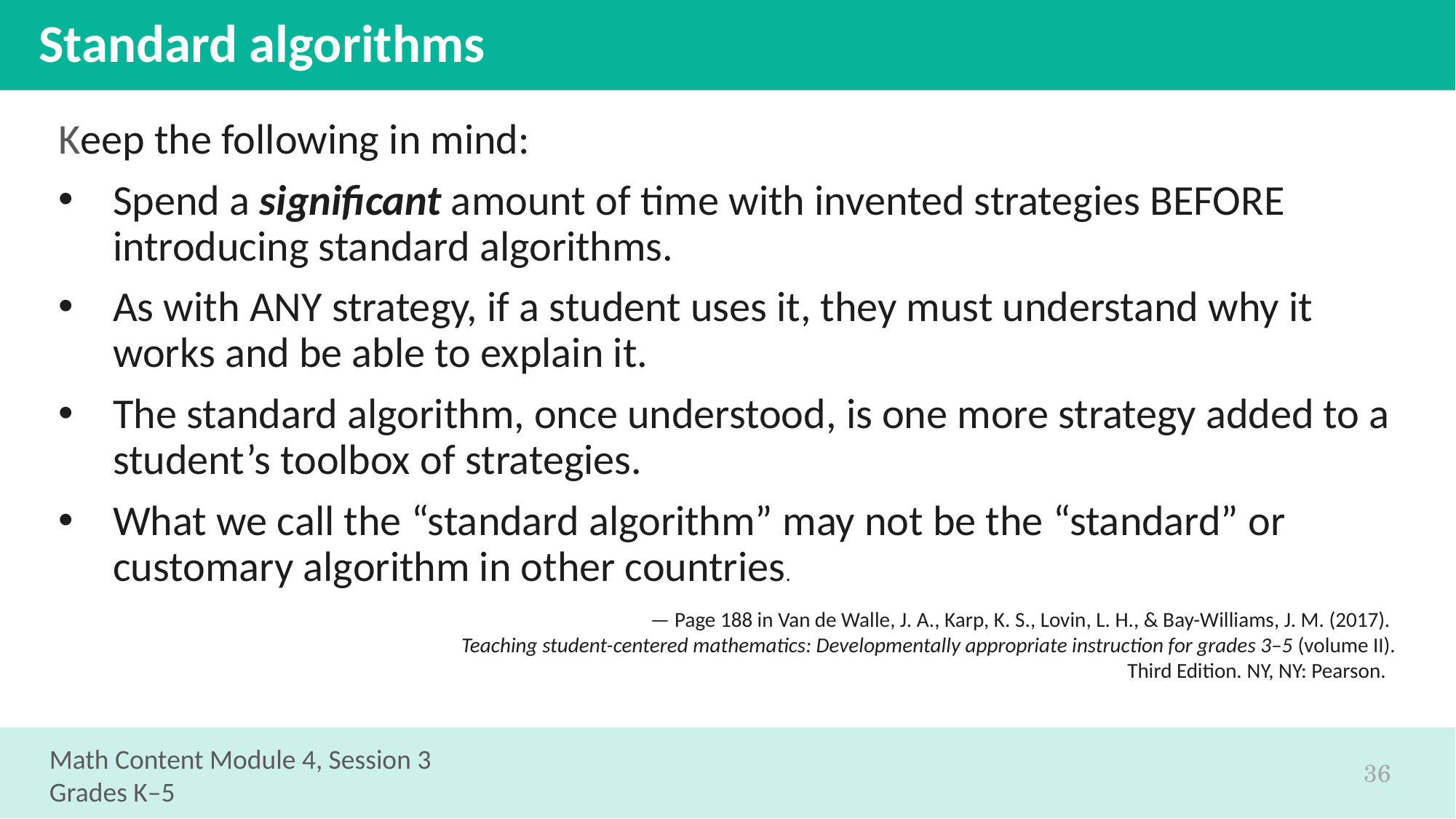

# Standard algorithms
Keep the following in mind:
Spend a significant amount of time with invented strategies BEFORE introducing standard algorithms.
As with ANY strategy, if a student uses it, they must understand why it works and be able to explain it.
The standard algorithm, once understood, is one more strategy added to a student’s toolbox of strategies.
What we call the “standard algorithm” may not be the “standard” or customary algorithm in other countries.

 — Page 188 in Van de Walle, J. A., Karp, K. S., Lovin, L. H., & Bay-Williams, J. M. (2017).
Teaching student-centered mathematics: Developmentally appropriate instruction for grades 3–5 (volume II).
Third Edition. NY, NY: Pearson.
Math Content Module 4, Session 3
Grades K–5
36